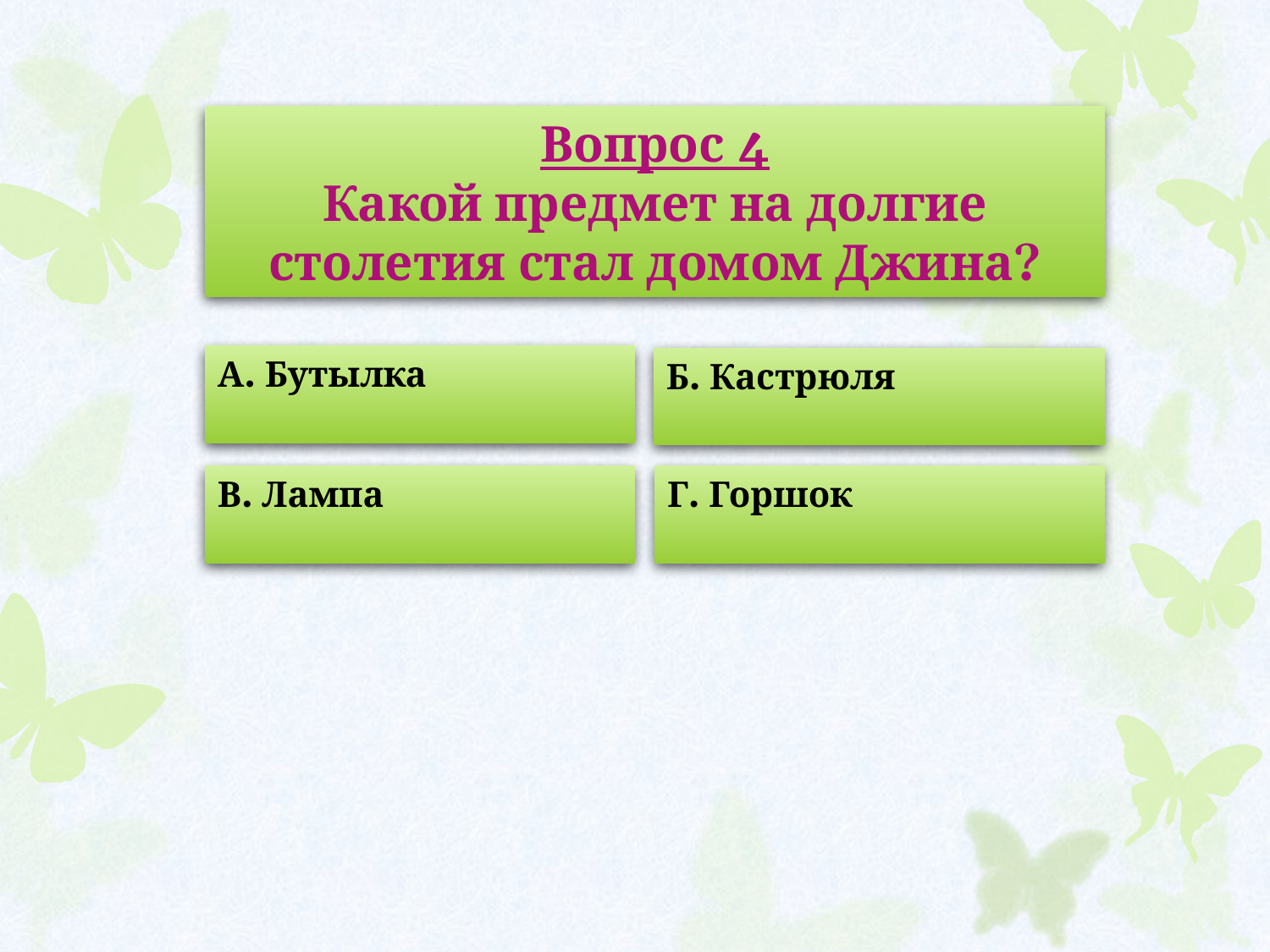

Вопрос 4
Какой предмет на долгие столетия стал домом Джина?
А. Бутылка

Б. Кастрюля

В. Лампа

Г. Горшок